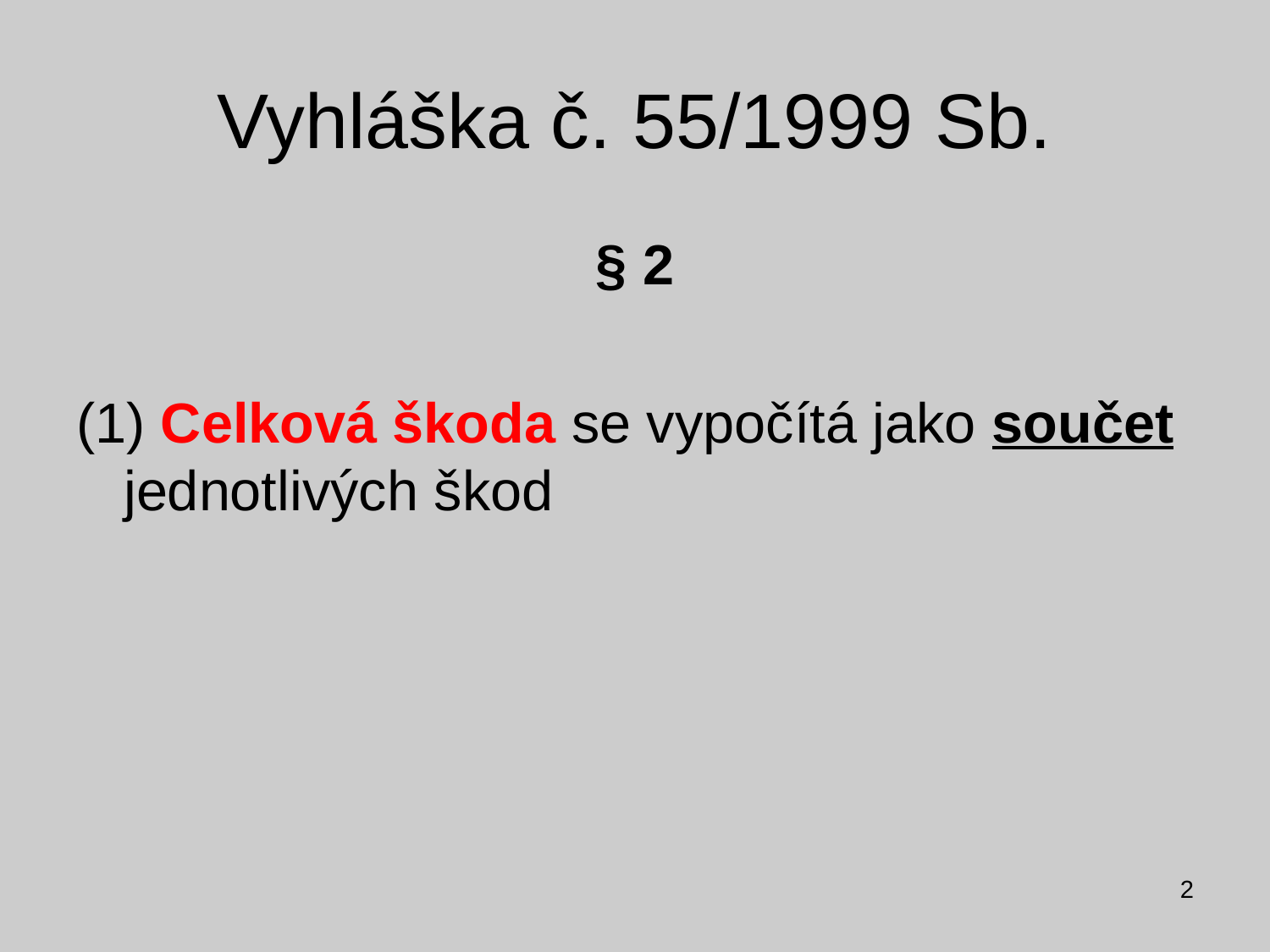

# Vyhláška č. 55/1999 Sb.
§ 2

(1) Celková škoda se vypočítá jako součet jednotlivých škod
2